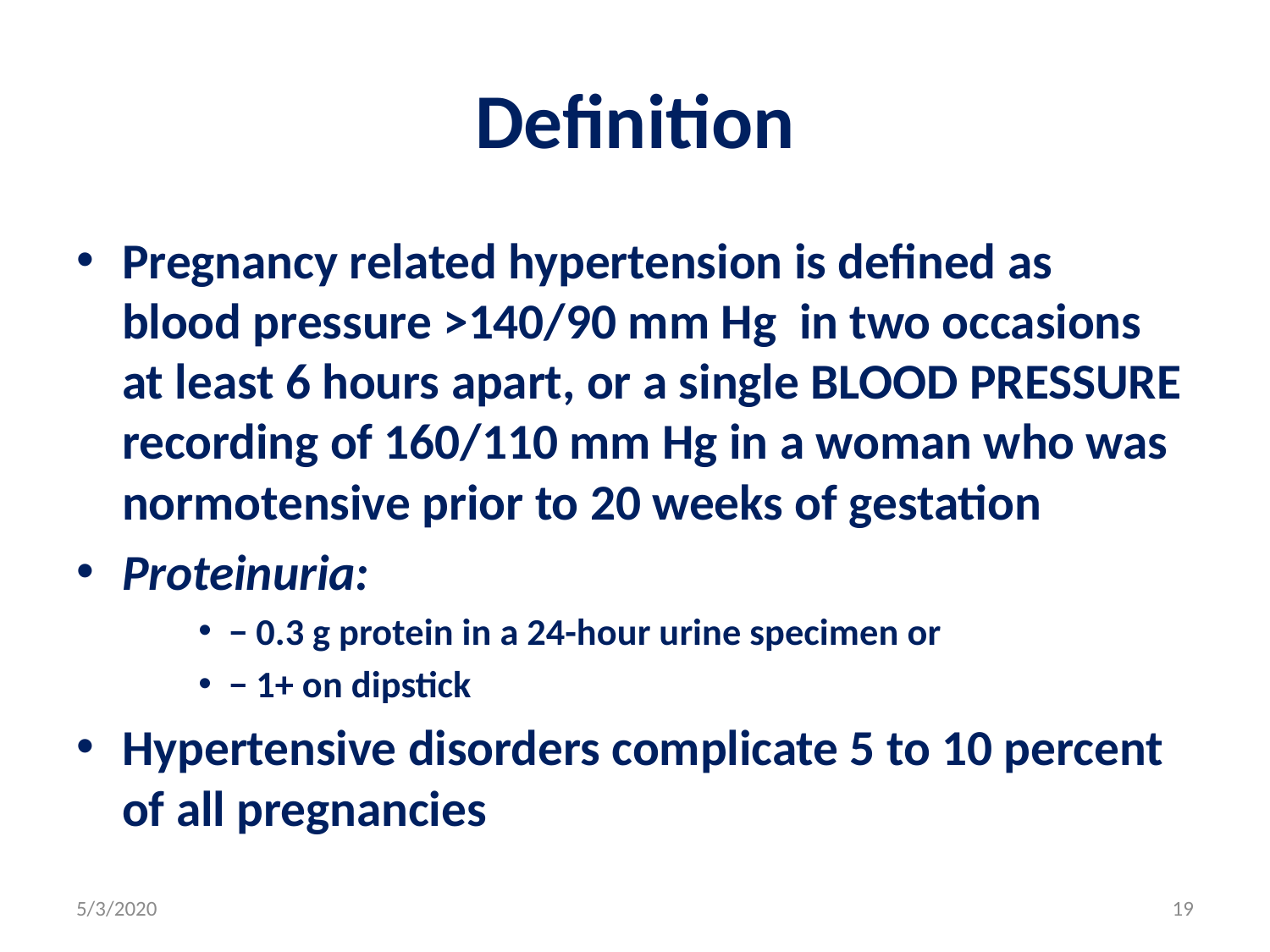

# Definition
Pregnancy related hypertension is defined as  blood pressure >140/90 mm Hg  in two occasions at least 6 hours apart, or a single BLOOD PRESSURE recording of 160/110 mm Hg in a woman who was normotensive prior to 20 weeks of gestation
Proteinuria:
− 0.3 g protein in a 24-hour urine specimen or
− 1+ on dipstick
Hypertensive disorders complicate 5 to 10 percent of all pregnancies

5/3/2020
19